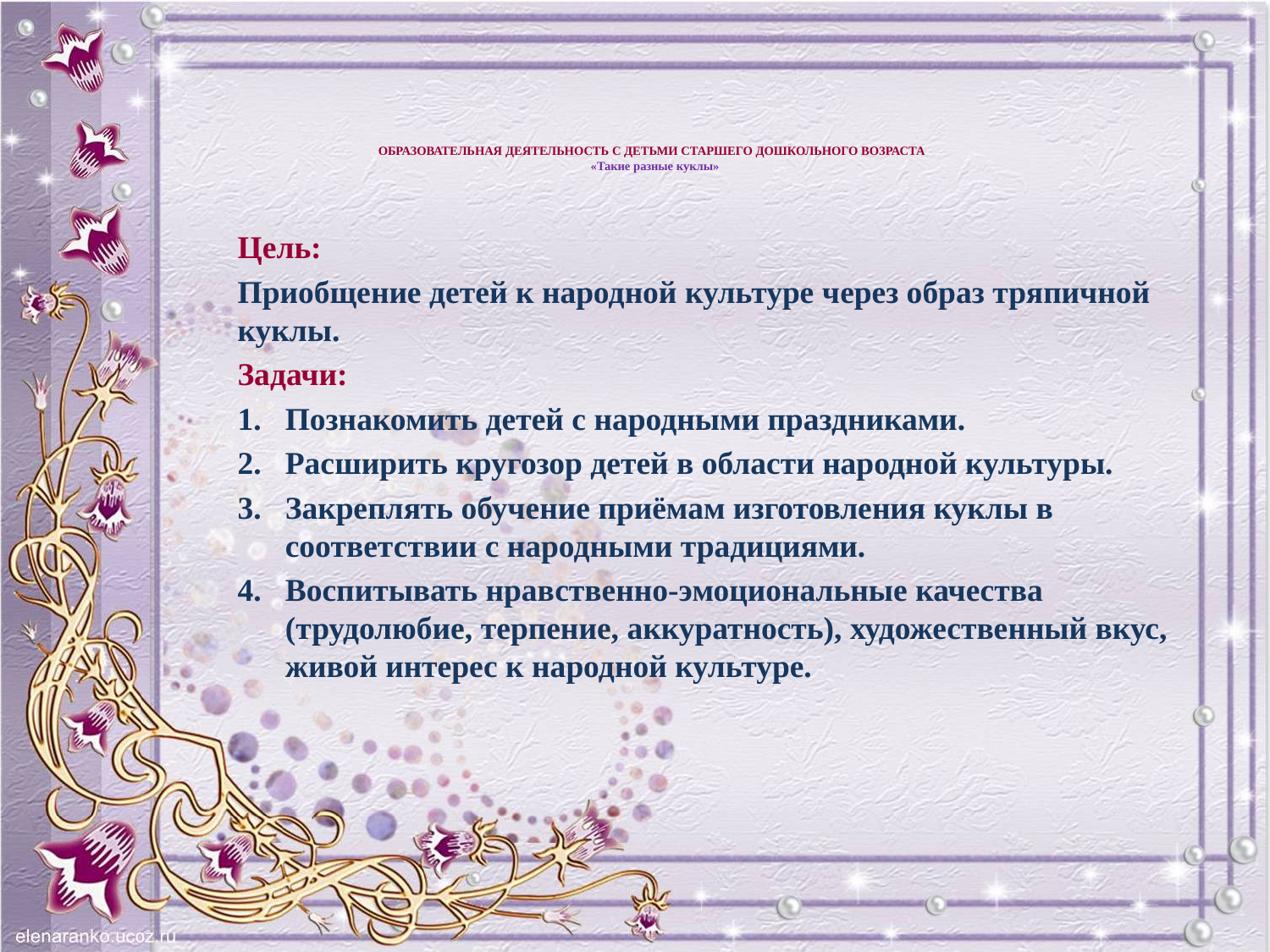

# ОБРАЗОВАТЕЛЬНАЯ ДЕЯТЕЛЬНОСТЬ С ДЕТЬМИ СТАРШЕГО ДОШКОЛЬНОГО ВОЗРАСТА «Такие разные куклы»

Цель:
Приобщение детей к народной культуре через образ тряпичной куклы.
Задачи:
Познакомить детей с народными праздниками.
Расширить кругозор детей в области народной культуры.
Закреплять обучение приёмам изготовления куклы в соответствии с народными традициями.
Воспитывать нравственно-эмоциональные качества (трудолюбие, терпение, аккуратность), художественный вкус, живой интерес к народной культуре.